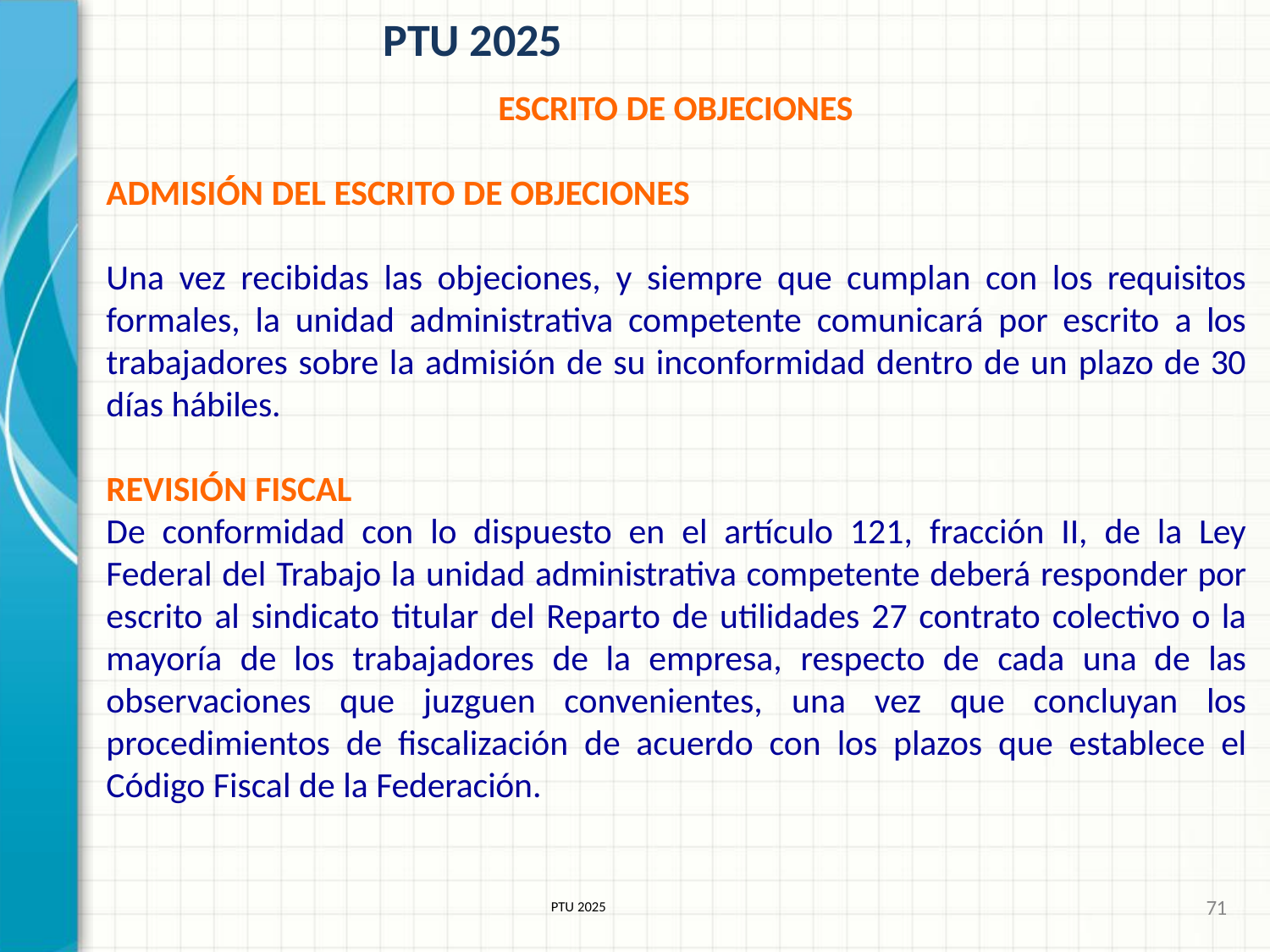

# PTU 2025
ESCRITO DE OBJECIONES
ADMISIÓN DEL ESCRITO DE OBJECIONES
Una vez recibidas las objeciones, y siempre que cumplan con los requisitos formales, la unidad administrativa competente comunicará por escrito a los trabajadores sobre la admisión de su inconformidad dentro de un plazo de 30 días hábiles.
REVISIÓN FISCAL
De conformidad con lo dispuesto en el artículo 121, fracción II, de la Ley Federal del Trabajo la unidad administrativa competente deberá responder por escrito al sindicato titular del Reparto de utilidades 27 contrato colectivo o la mayoría  de los  trabajadores  de la  empresa,  respecto  de  cada  una de  las observaciones  que  juzguen  convenientes,  una  vez  que  concluyan  los procedimientos de fiscalización de acuerdo con los plazos que establece el Código Fiscal de la Federación.
71
PTU 2025